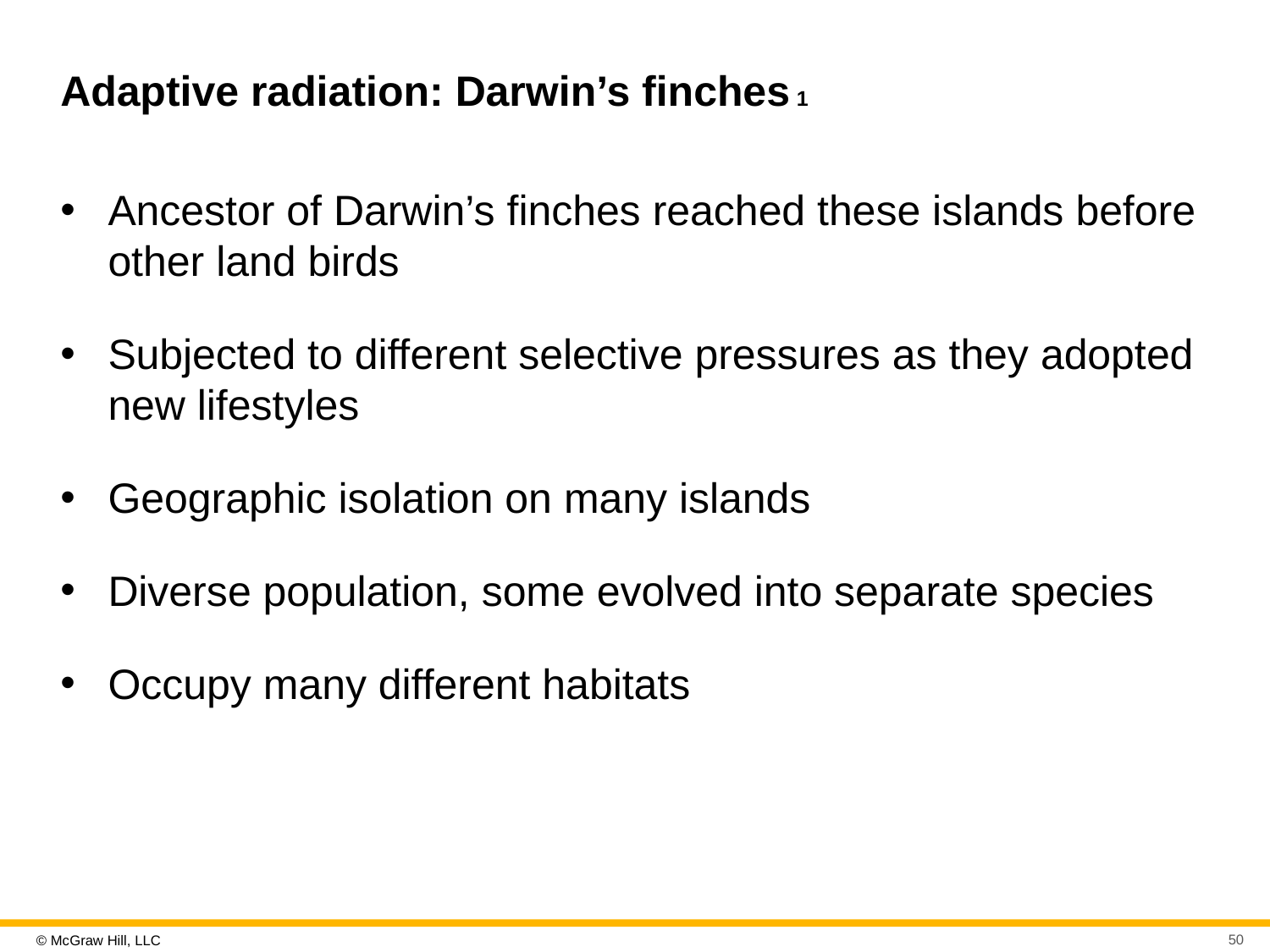

# Adaptive radiation: Darwin’s finches 1
Ancestor of Darwin’s finches reached these islands before other land birds
Subjected to different selective pressures as they adopted new lifestyles
Geographic isolation on many islands
Diverse population, some evolved into separate species
Occupy many different habitats
50